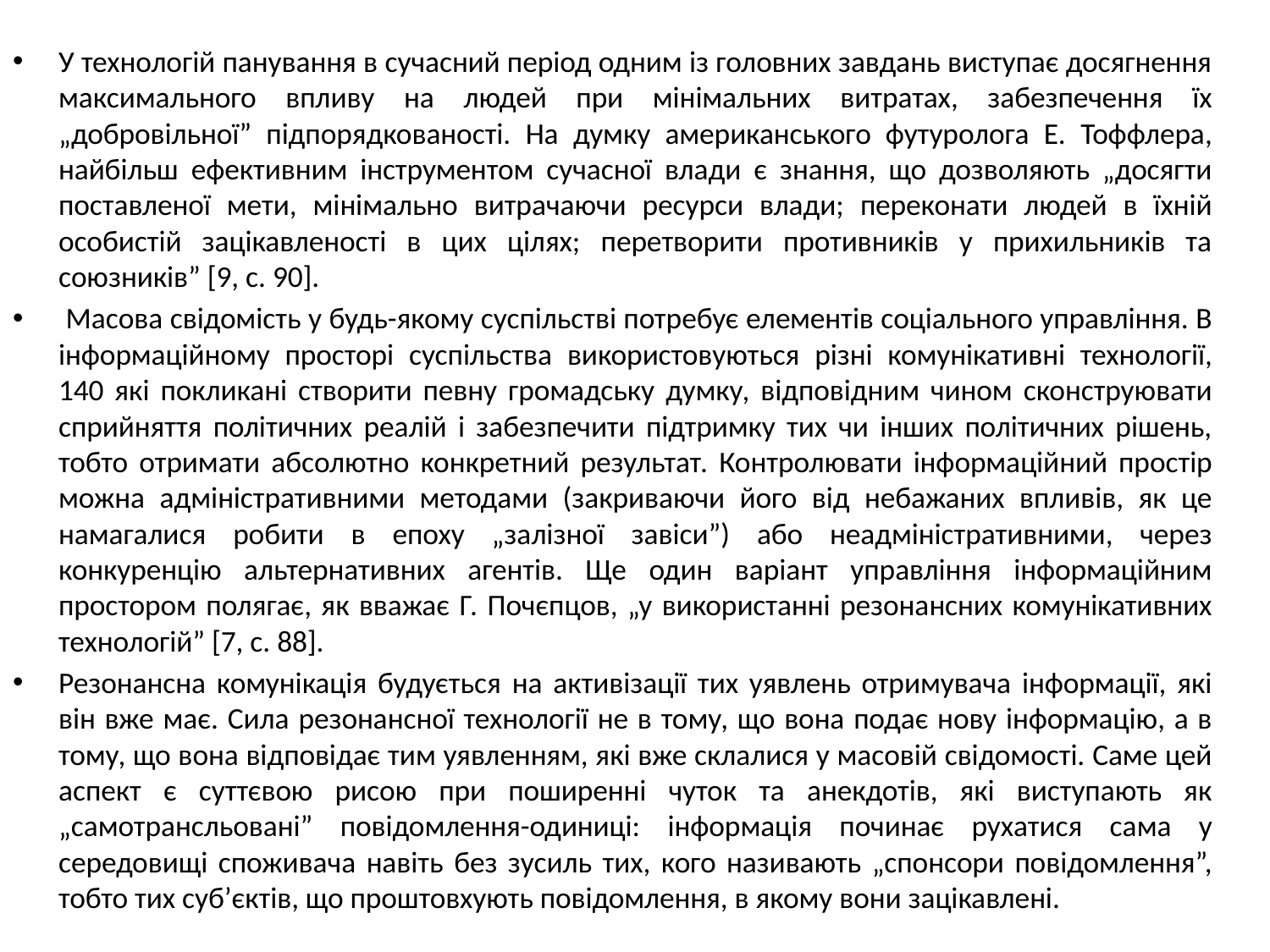

У технологій панування в сучасний період одним із головних завдань виступає досягнення максимального впливу на людей при мінімальних витратах, забезпечення їх „добровільної” підпорядкованості. На думку американського футуролога Е. Тоффлера, найбільш ефективним інструментом сучасної влади є знання, що дозволяють „досягти поставленої мети, мінімально витрачаючи ресурси влади; переконати людей в їхній особистій зацікавленості в цих цілях; перетворити противників у прихильників та союзників” [9, с. 90].
 Масова свідомість у будь-якому суспільстві потребує елементів соціального управління. В інформаційному просторі суспільства використовуються різні комунікативні технології, 140 які покликані створити певну громадську думку, відповідним чином сконструювати сприйняття політичних реалій і забезпечити підтримку тих чи інших політичних рішень, тобто отримати абсолютно конкретний результат. Контролювати інформаційний простір можна адміністративними методами (закриваючи його від небажаних впливів, як це намагалися робити в епоху „залізної завіси”) або неадміністративними, через конкуренцію альтернативних агентів. Ще один варіант управління інформаційним простором полягає, як вважає Г. Почєпцов, „у використанні резонансних комунікативних технологій” [7, с. 88].
Резонансна комунікація будується на активізації тих уявлень отримувача інформації, які він вже має. Сила резонансної технології не в тому, що вона подає нову інформацію, а в тому, що вона відповідає тим уявленням, які вже склалися у масовій свідомості. Саме цей аспект є суттєвою рисою при поширенні чуток та анекдотів, які виступають як „самотрансльовані” повідомлення-одиниці: інформація починає рухатися сама у середовищі споживача навіть без зусиль тих, кого називають „спонсори повідомлення”, тобто тих суб’єктів, що проштовхують повідомлення, в якому вони зацікавлені.